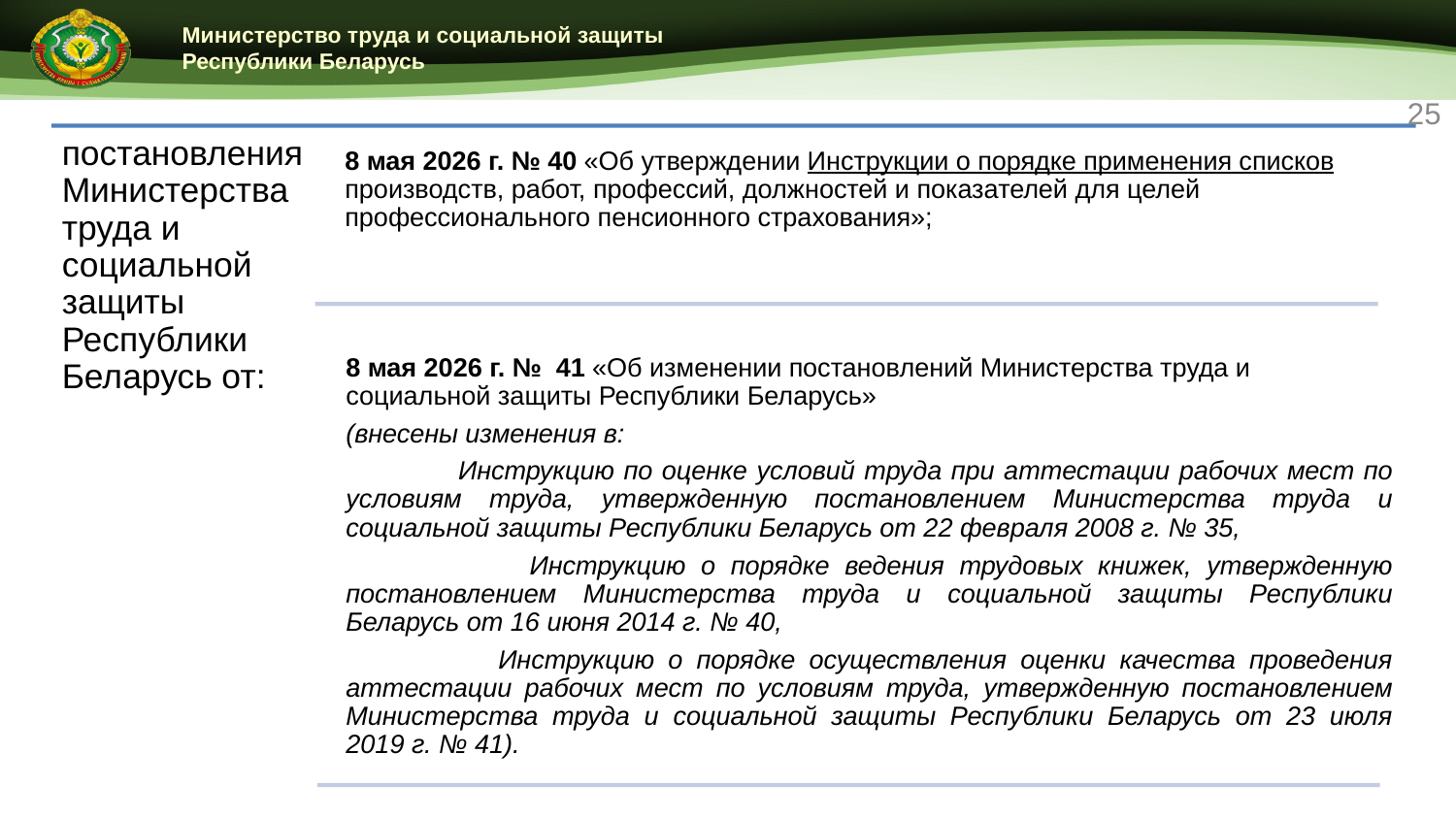

25
постановления Министерства труда и социальной защиты Республики Беларусь от:
8 мая 2026 г. № 40 «Об утверждении Инструкции о порядке применения списков производств, работ, профессий, должностей и показателей для целей профессионального пенсионного страхования»;
8 мая 2026 г. №  41 «Об изменении постановлений Министерства труда и социальной защиты Республики Беларусь»
(внесены изменения в:
            Инструкцию по оценке условий труда при аттестации рабочих мест по условиям труда, утвержденную постановлением Министерства труда и социальной защиты Республики Беларусь от 22 февраля 2008 г. № 35,
            Инструкцию о порядке ведения трудовых книжек, утвержденную постановлением Министерства труда и социальной защиты Республики Беларусь от 16 июня 2014 г. № 40,
           Инструкцию о порядке осуществления оценки качества проведения аттестации рабочих мест по условиям труда, утвержденную постановлением Министерства труда и социальной защиты Республики Беларусь от 23 июля 2019 г. № 41).